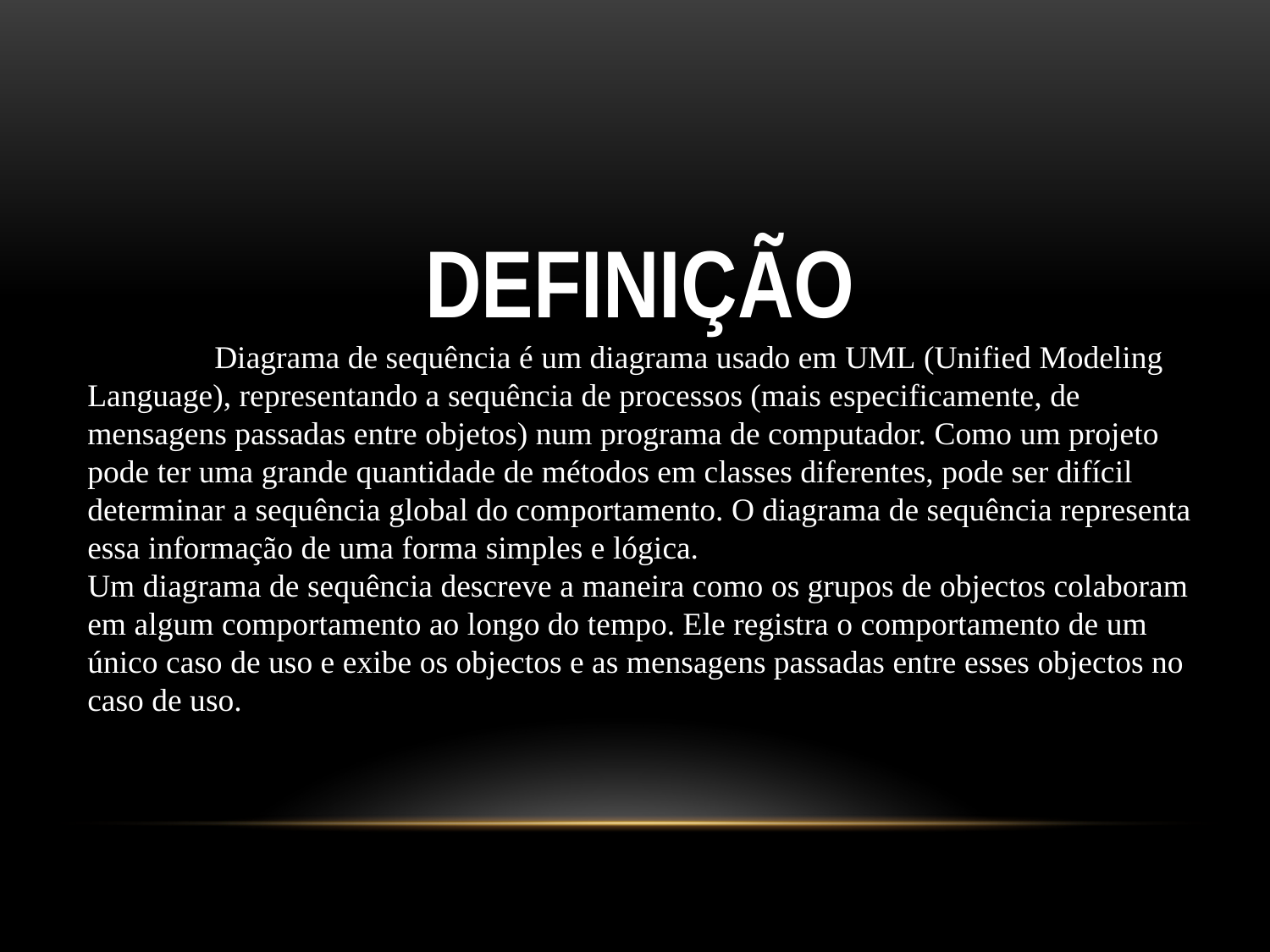

DEFINIÇÃO
	Diagrama de sequência é um diagrama usado em UML (Unified Modeling Language), representando a sequência de processos (mais especificamente, de mensagens passadas entre objetos) num programa de computador. Como um projeto pode ter uma grande quantidade de métodos em classes diferentes, pode ser difícil determinar a sequência global do comportamento. O diagrama de sequência representa essa informação de uma forma simples e lógica.
Um diagrama de sequência descreve a maneira como os grupos de objectos colaboram em algum comportamento ao longo do tempo. Ele registra o comportamento de um único caso de uso e exibe os objectos e as mensagens passadas entre esses objectos no caso de uso.